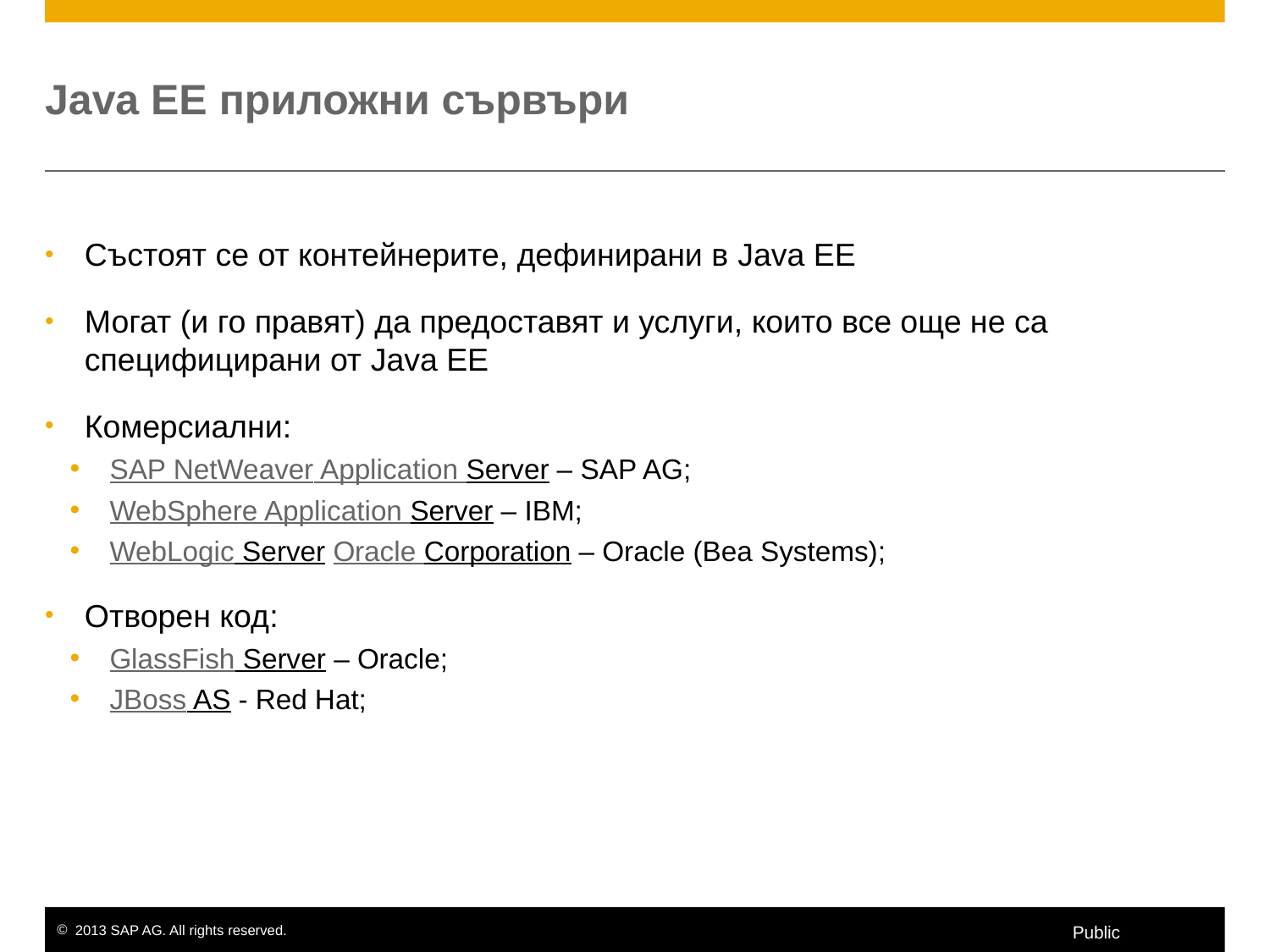

# Jаva EE приложни сървъри
Състоят се от контейнерите, дефинирани в Java EE
Могат (и го правят) да предоставят и услуги, които все още не са специфицирани от Java EE
Комерсиални:
SAP NetWeaver Application Server – SAP AG;
WebSphere Application Server – IBM;
WebLogic Server Oracle Corporation – Oracle (Bea Systems);
Отворен код:
GlassFish Server – Oracle;
JBoss AS - Red Hat;